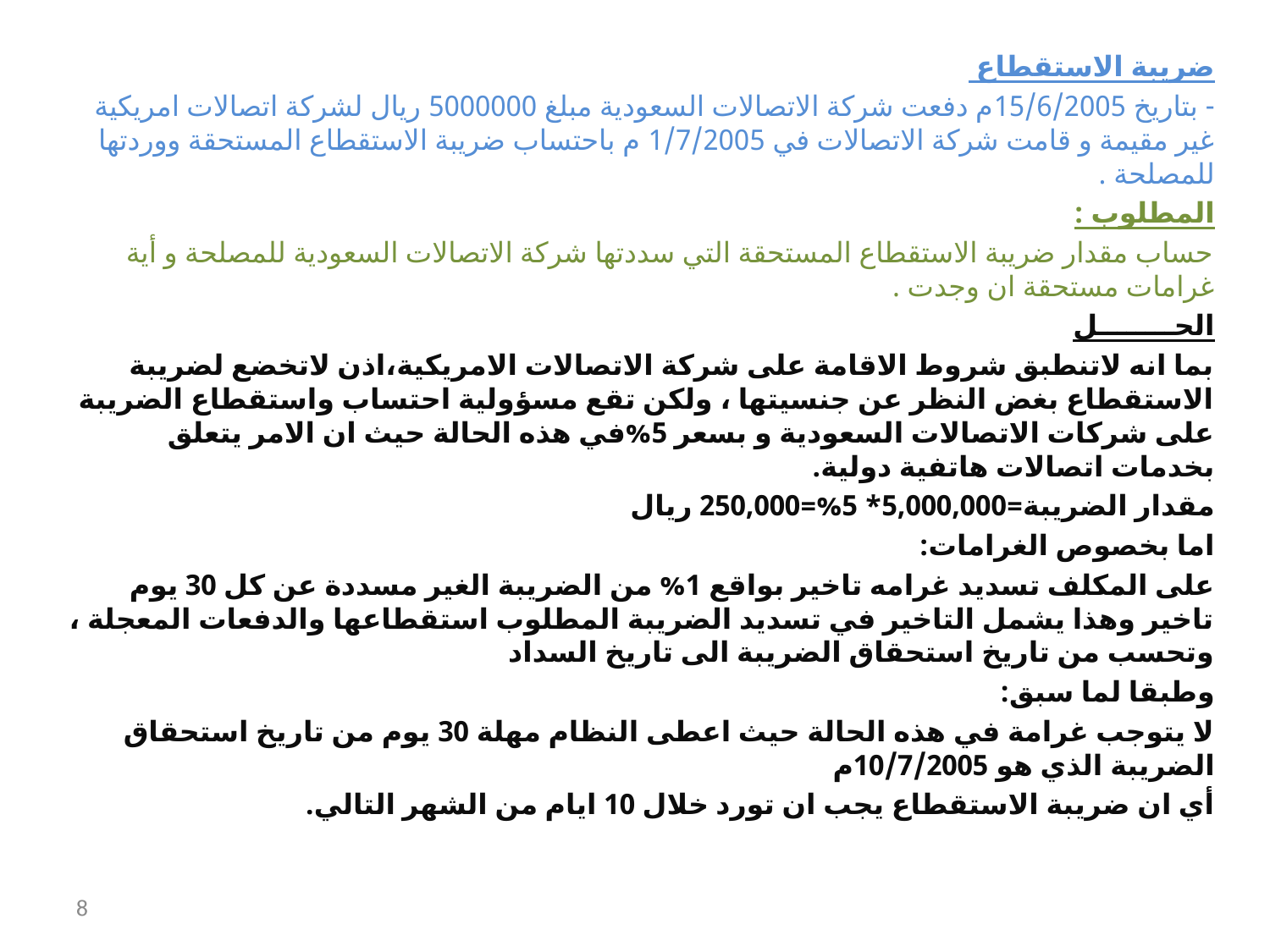

ضريبة الاستقطاع
- بتاريخ 15/6/2005م دفعت شركة الاتصالات السعودية مبلغ 5000000 ريال لشركة اتصالات امريكية غير مقيمة و قامت شركة الاتصالات في 1/7/2005 م باحتساب ضريبة الاستقطاع المستحقة ووردتها للمصلحة .
المطلوب :
حساب مقدار ضريبة الاستقطاع المستحقة التي سددتها شركة الاتصالات السعودية للمصلحة و أية غرامات مستحقة ان وجدت .
الحــــــــل
بما انه لاتنطبق شروط الاقامة على شركة الاتصالات الامريكية،اذن لاتخضع لضريبة الاستقطاع بغض النظر عن جنسيتها ، ولكن تقع مسؤولية احتساب واستقطاع الضريبة على شركات الاتصالات السعودية و بسعر 5%في هذه الحالة حيث ان الامر يتعلق بخدمات اتصالات هاتفية دولية.
مقدار الضريبة=5,000,000* 5%=250,000 ريال
اما بخصوص الغرامات:
على المكلف تسديد غرامه تاخير بواقع 1% من الضريبة الغير مسددة عن كل 30 يوم تاخير وهذا يشمل التاخير في تسديد الضريبة المطلوب استقطاعها والدفعات المعجلة ، وتحسب من تاريخ استحقاق الضريبة الى تاريخ السداد
وطبقا لما سبق:
لا يتوجب غرامة في هذه الحالة حيث اعطى النظام مهلة 30 يوم من تاريخ استحقاق الضريبة الذي هو 10/7/2005م
أي ان ضريبة الاستقطاع يجب ان تورد خلال 10 ايام من الشهر التالي.

8